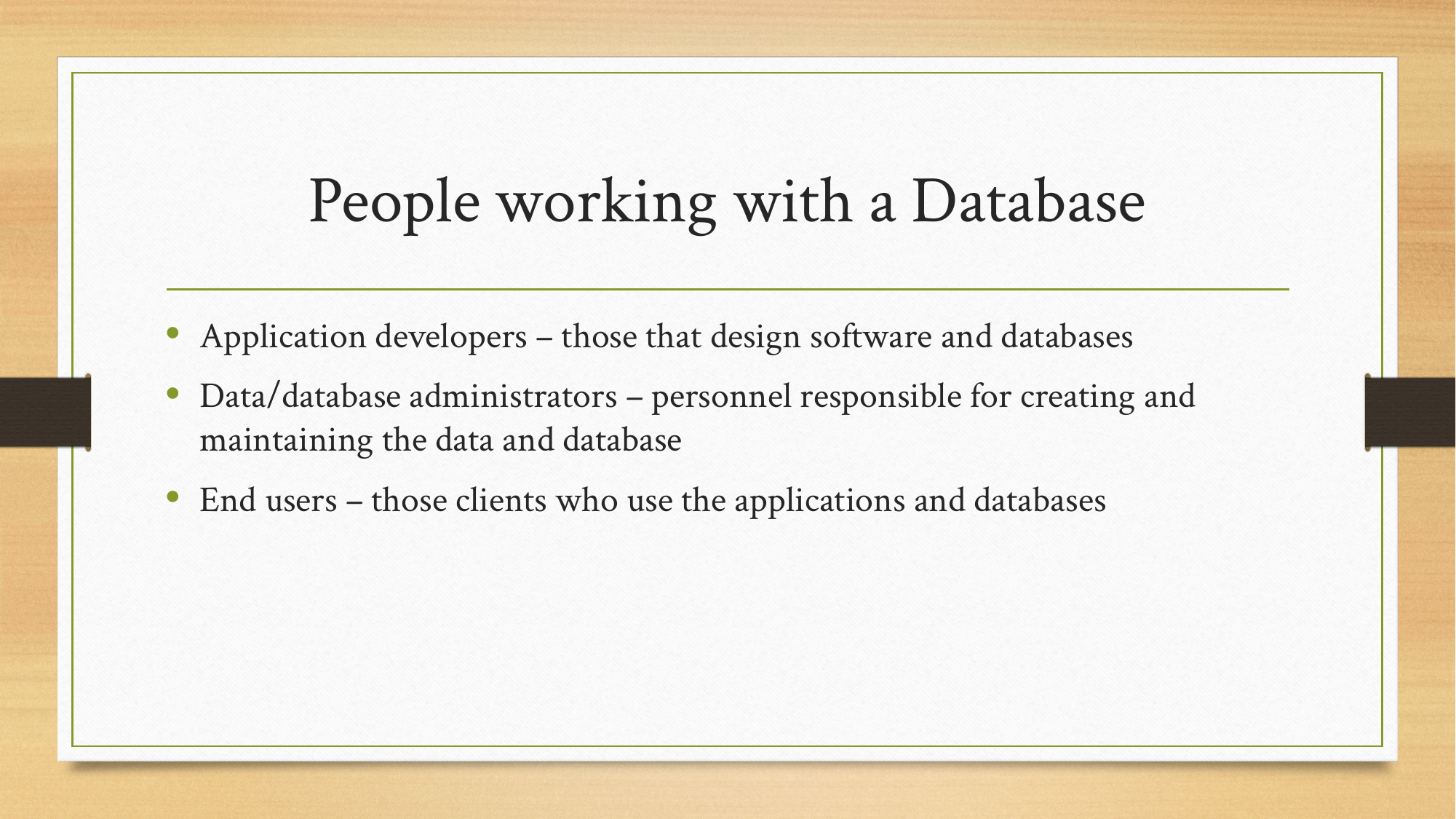

# People working with a Database
Application developers – those that design software and databases
Data/database administrators – personnel responsible for creating and maintaining the data and database
End users – those clients who use the applications and databases